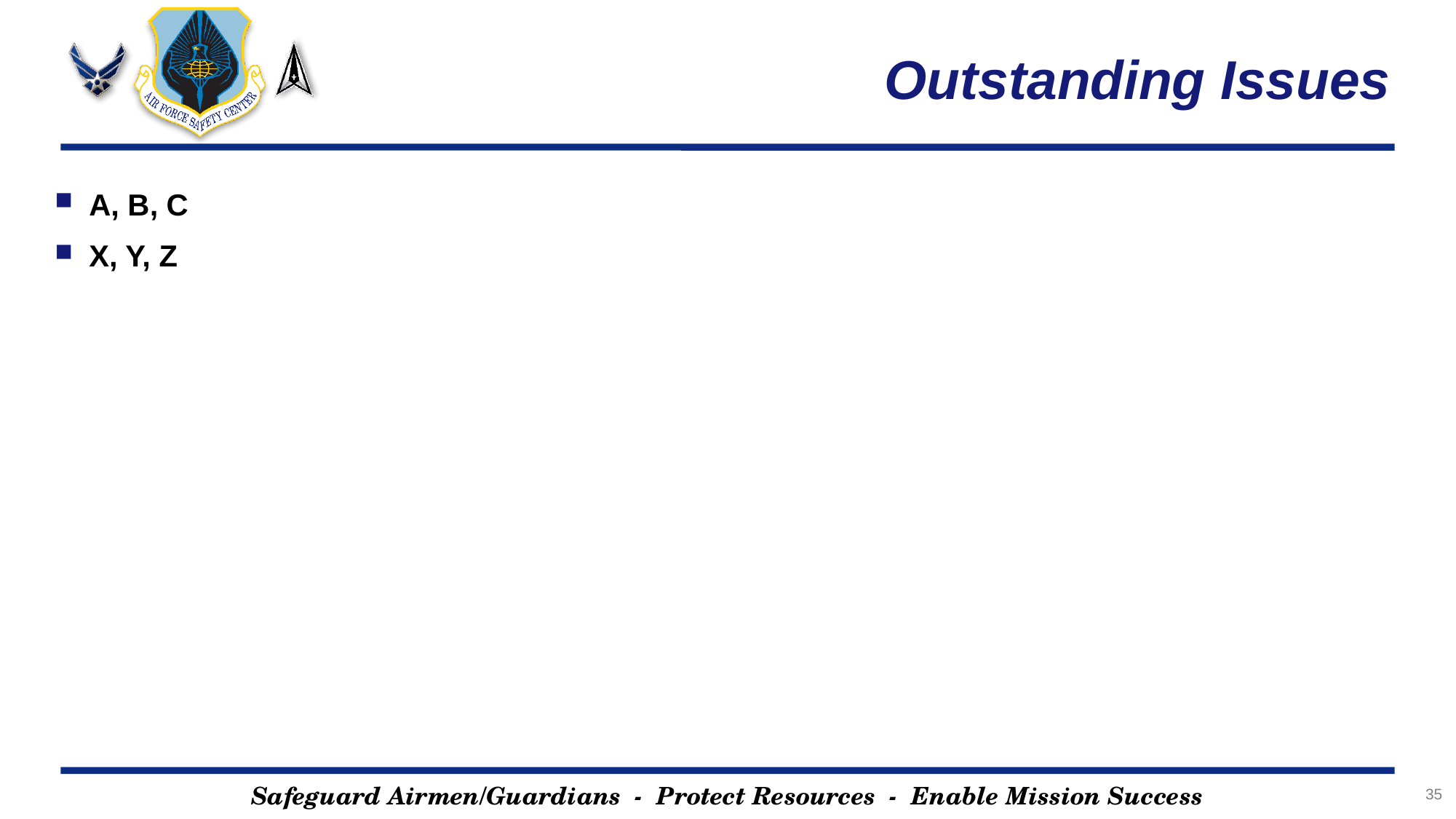

# Outstanding Issues
A, B, C
X, Y, Z

35